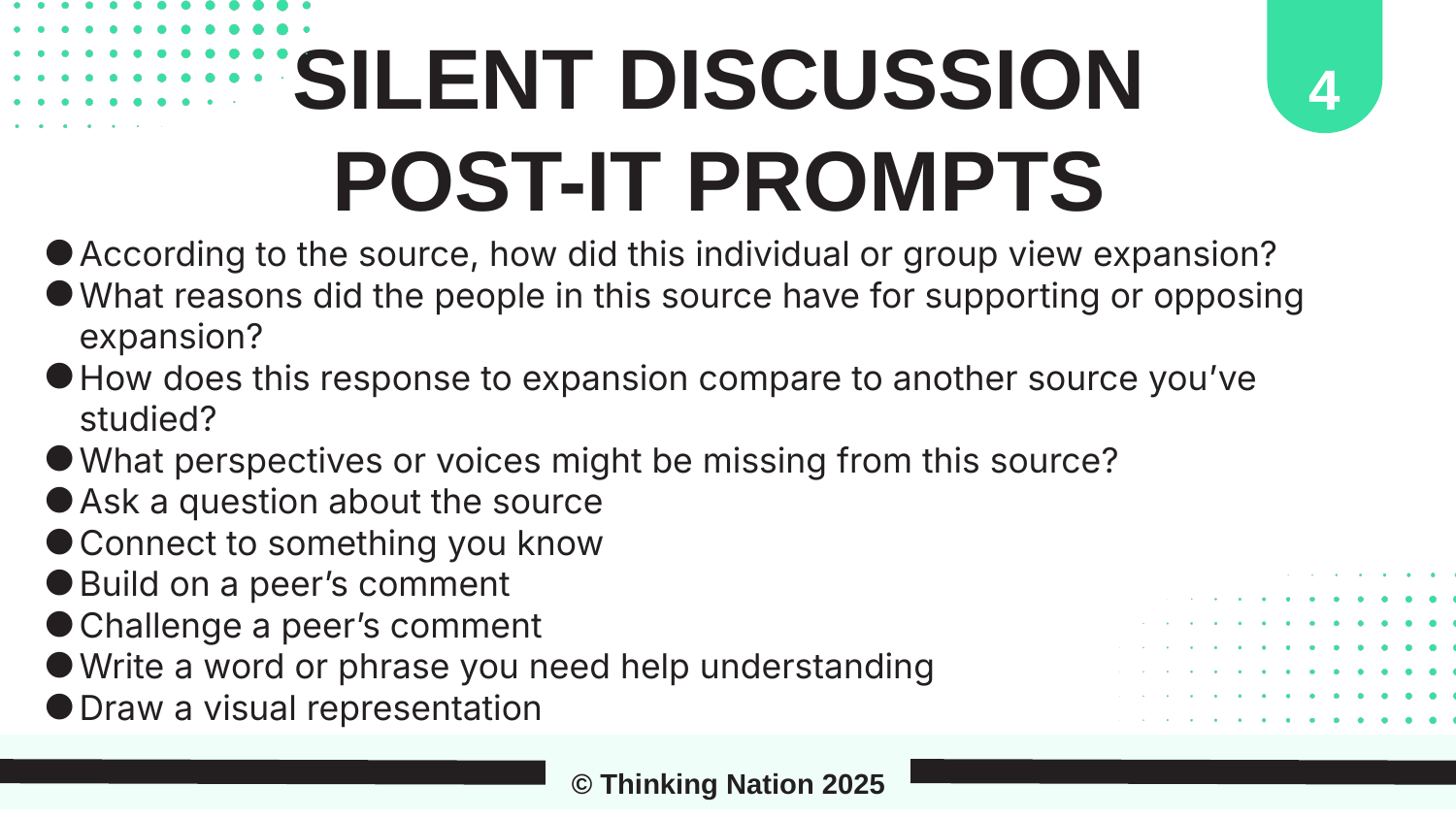

4
SILENT DISCUSSION
POST-IT PROMPTS
According to the source, how did this individual or group view expansion?
What reasons did the people in this source have for supporting or opposing expansion?
How does this response to expansion compare to another source you’ve studied?
What perspectives or voices might be missing from this source?
Ask a question about the source
Connect to something you know
Build on a peer’s comment
Challenge a peer’s comment
Write a word or phrase you need help understanding
Draw a visual representation

© Thinking Nation 2025